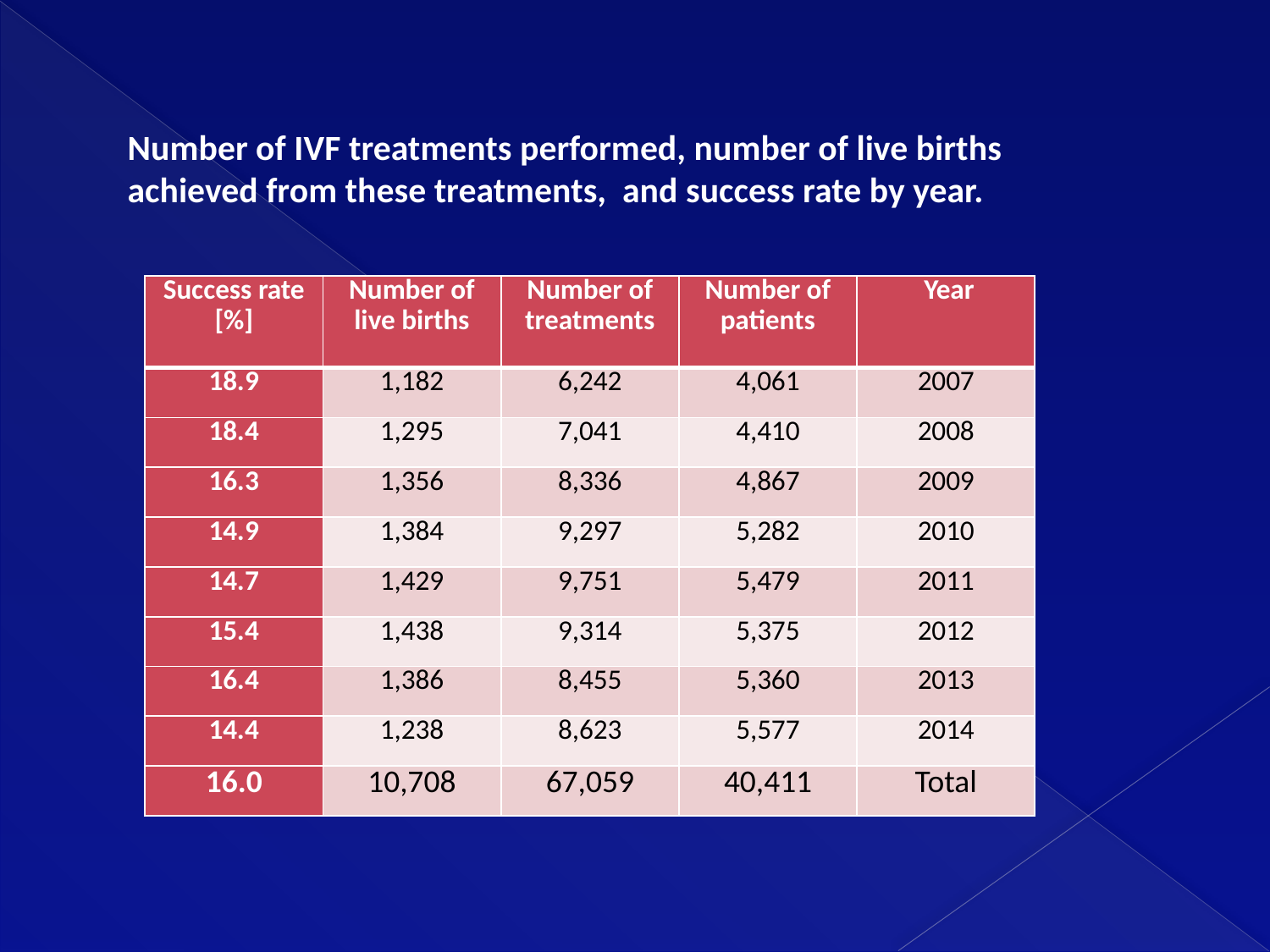

Number of IVF treatments performed, number of live births achieved from these treatments,  and success rate by year.
| Success rate [%] | Number of live births | Number of treatments | Number of patients | Year |
| --- | --- | --- | --- | --- |
| 18.9 | 1,182 | 6,242 | 4,061 | 2007 |
| 18.4 | 1,295 | 7,041 | 4,410 | 2008 |
| 16.3 | 1,356 | 8,336 | 4,867 | 2009 |
| 14.9 | 1,384 | 9,297 | 5,282 | 2010 |
| 14.7 | 1,429 | 9,751 | 5,479 | 2011 |
| 15.4 | 1,438 | 9,314 | 5,375 | 2012 |
| 16.4 | 1,386 | 8,455 | 5,360 | 2013 |
| 14.4 | 1,238 | 8,623 | 5,577 | 2014 |
| 16.0 | 10,708 | 67,059 | 40,411 | Total |